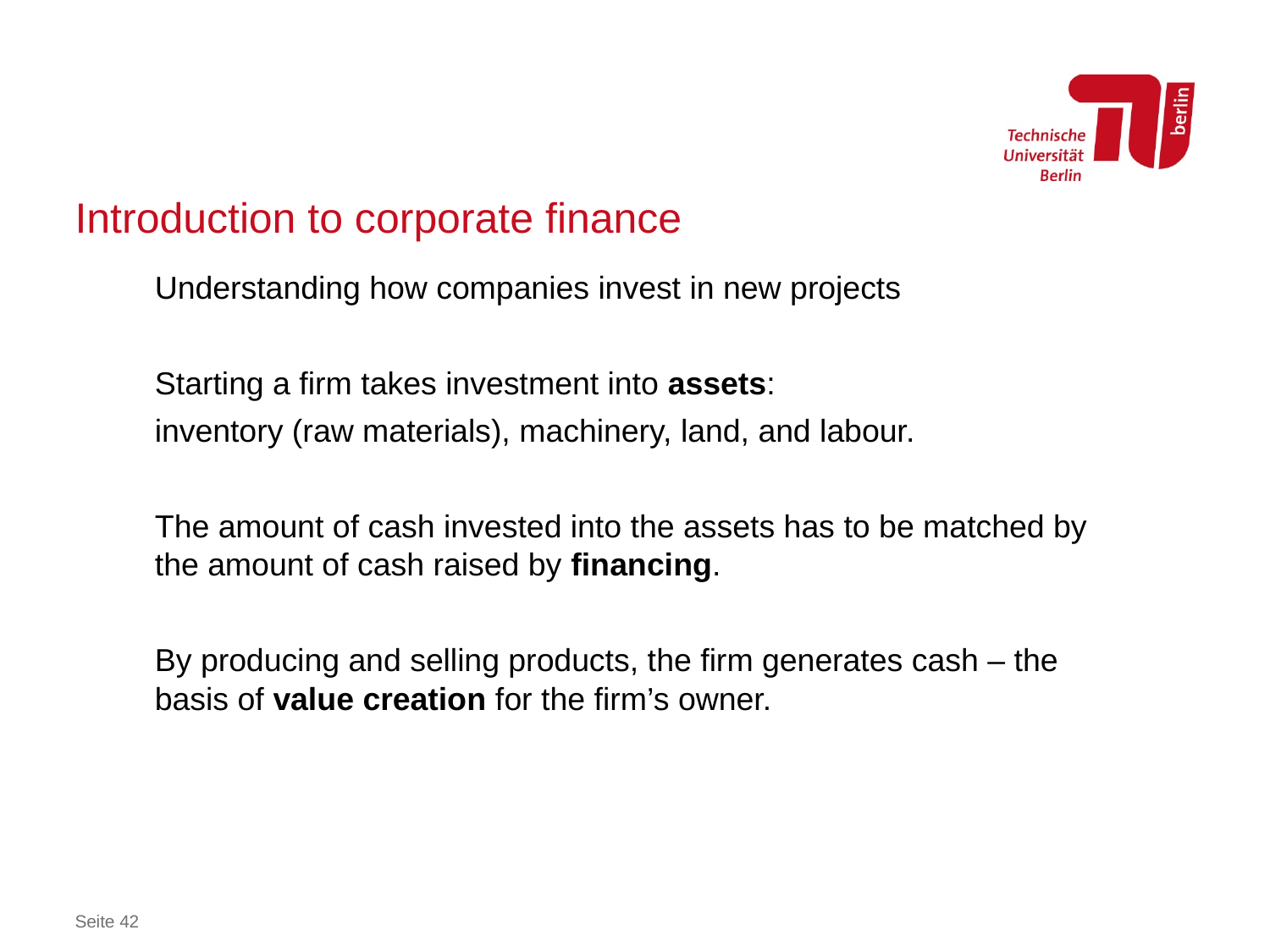

# Introduction to corporate finance
Understanding how companies invest in new projects

Starting a firm takes investment into assets:
inventory (raw materials), machinery, land, and labour.

The amount of cash invested into the assets has to be matched by the amount of cash raised by financing.

By producing and selling products, the firm generates cash – the basis of value creation for the firm’s owner.

Seite 42